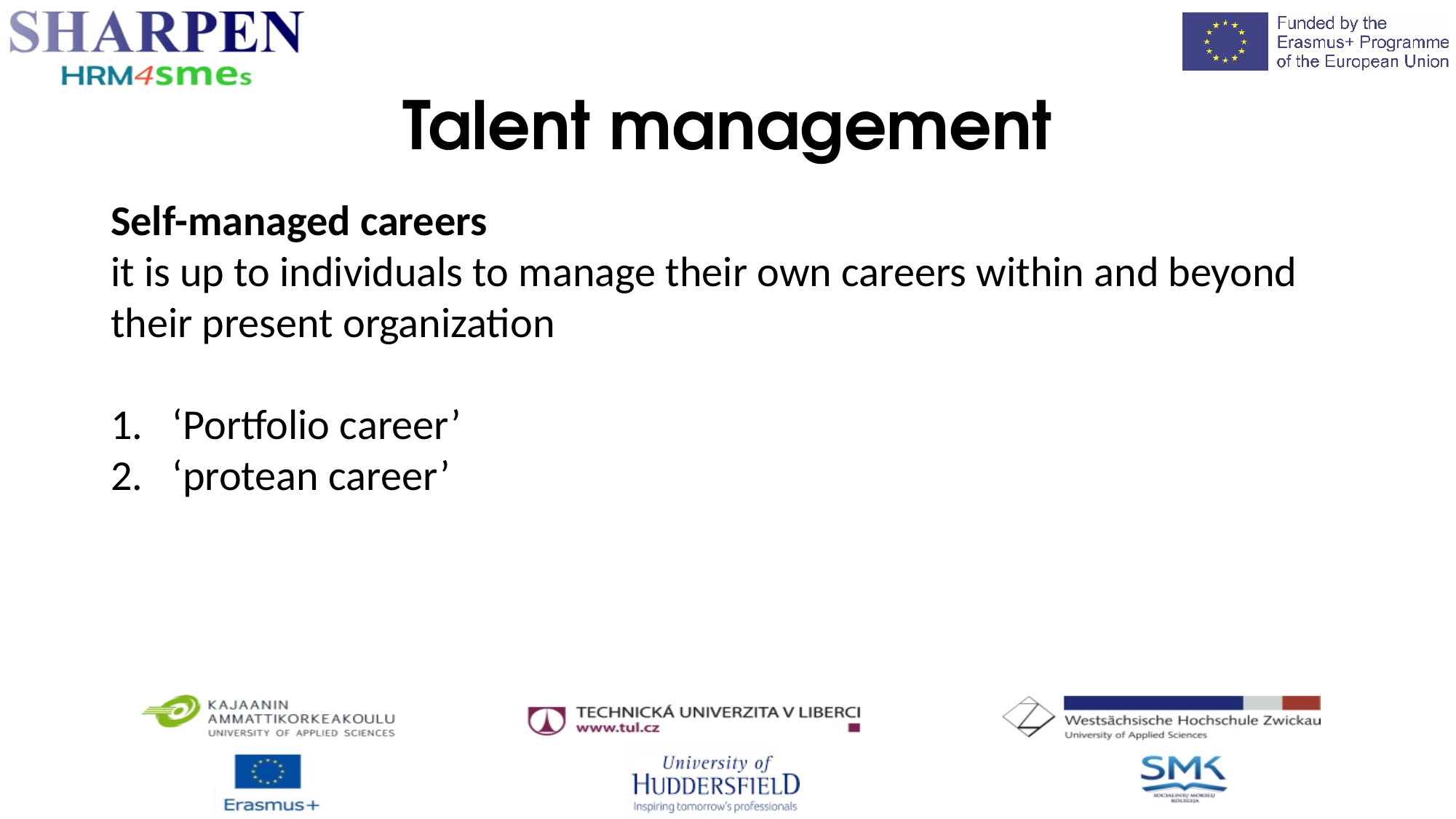

Talent management
Self-managed careers
it is up to individuals to manage their own careers within and beyond their present organization

‘Portfolio career’
‘protean career’